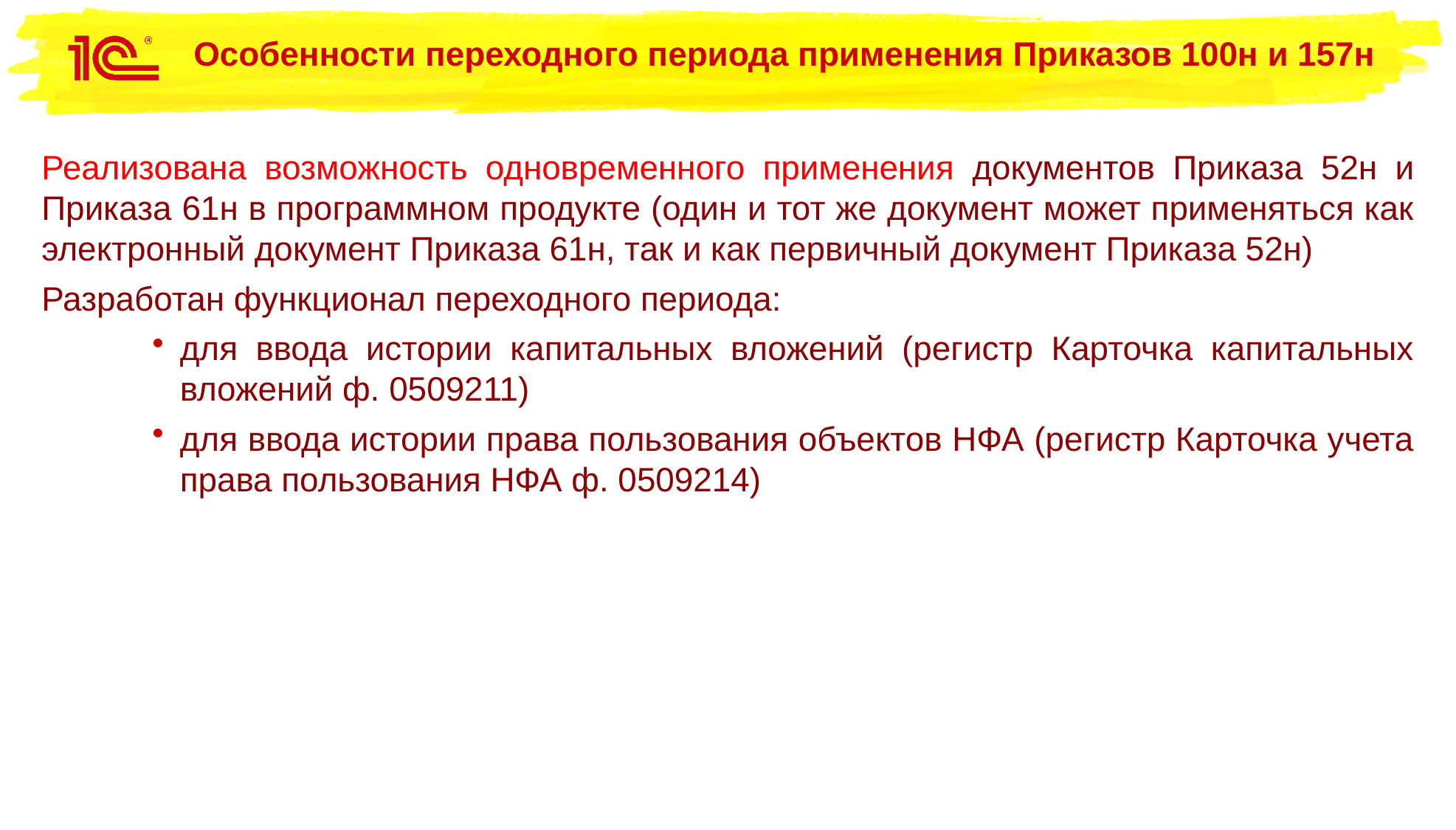

Особенности переходного периода применения Приказов 100н и 157н
Реализована возможность одновременного применения документов Приказа 52н и Приказа 61н в программном продукте (один и тот же документ может применяться как электронный документ Приказа 61н, так и как первичный документ Приказа 52н)
Разработан функционал переходного периода:
для ввода истории капитальных вложений (регистр Карточка капитальных вложений ф. 0509211)
для ввода истории права пользования объектов НФА (регистр Карточка учета права пользования НФА ф. 0509214)